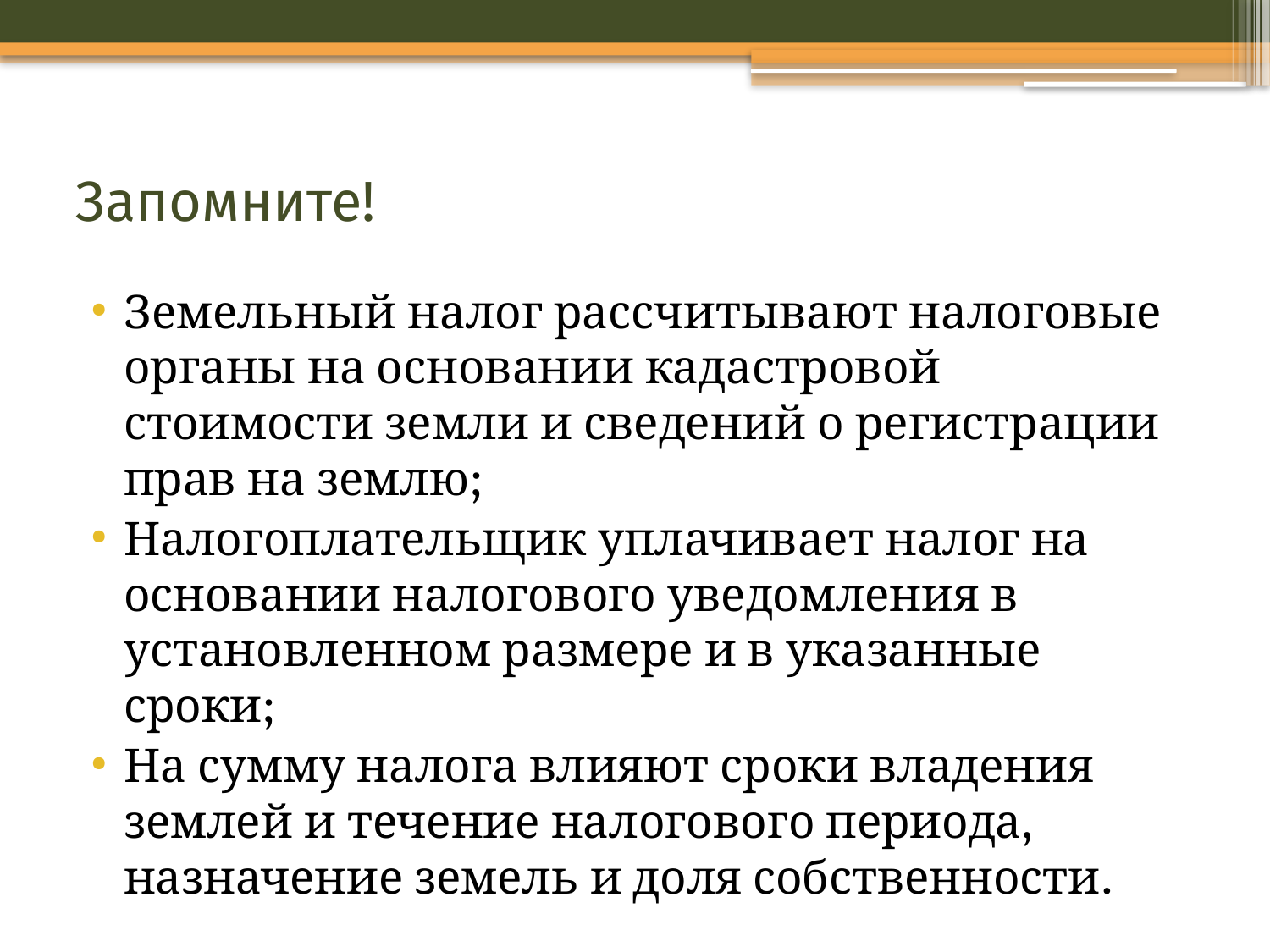

# Запомните!
Земельный налог рассчитывают налоговые органы на основании кадастровой стоимости земли и сведений о регистрации прав на землю;
Налогоплательщик уплачивает налог на основании налогового уведомления в установленном размере и в указанные сроки;
На сумму налога влияют сроки владения землей и течение налогового периода, назначение земель и доля собственности.